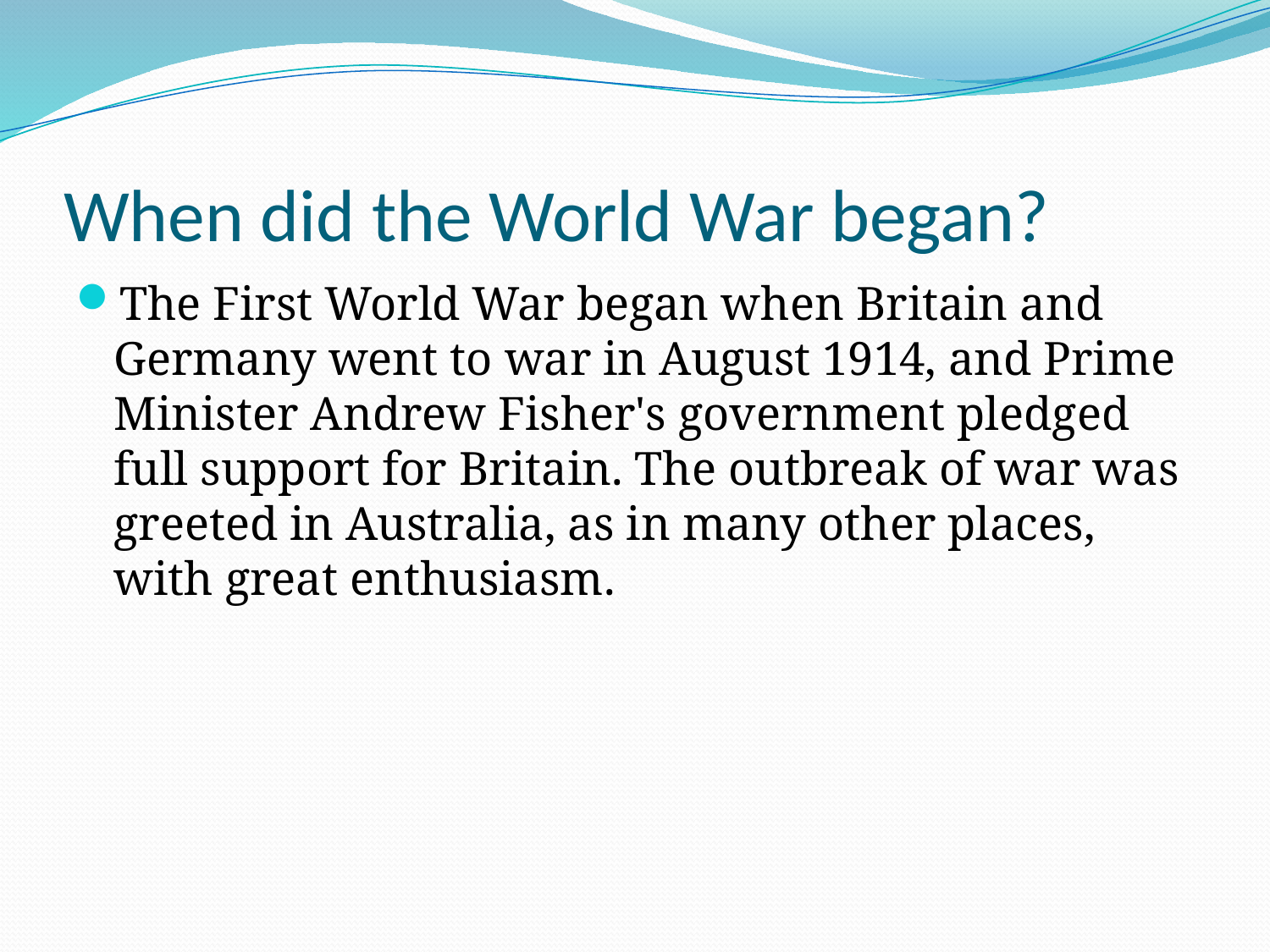

# When did the World War began?
The First World War began when Britain and Germany went to war in August 1914, and Prime Minister Andrew Fisher's government pledged full support for Britain. The outbreak of war was greeted in Australia, as in many other places, with great enthusiasm.